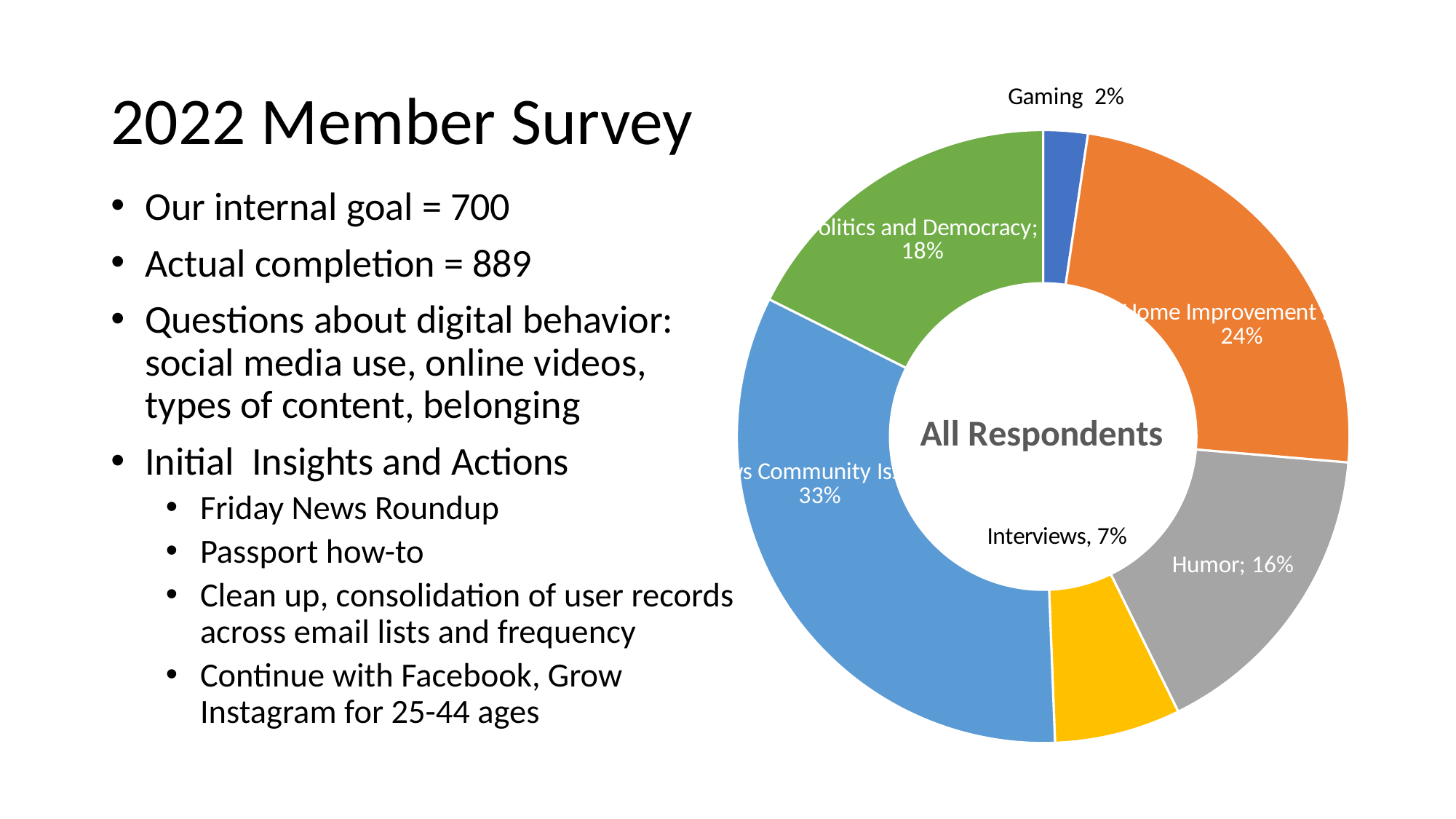

### Chart: All Respondents

| Category |  |
|---|---|
| Gaming | 0.023399014778325122 |
| Home Improvement DIY | 0.24014778325123154 |
| Humor | 0.16379310344827586 |
| Interviews | 0.0665024630541872 |
| News Community Issues | 0.33004926108374383 |
| Politics and Democracy | 0.17610837438423646 |
# 2022 Member Survey
Our internal goal = 700
Actual completion = 889
Questions about digital behavior: social media use, online videos, types of content, belonging
Initial  Insights and Actions
Friday News Roundup
Passport how-to
Clean up, consolidation of user records across email lists and frequency
Continue with Facebook, Grow Instagram for 25-44 ages